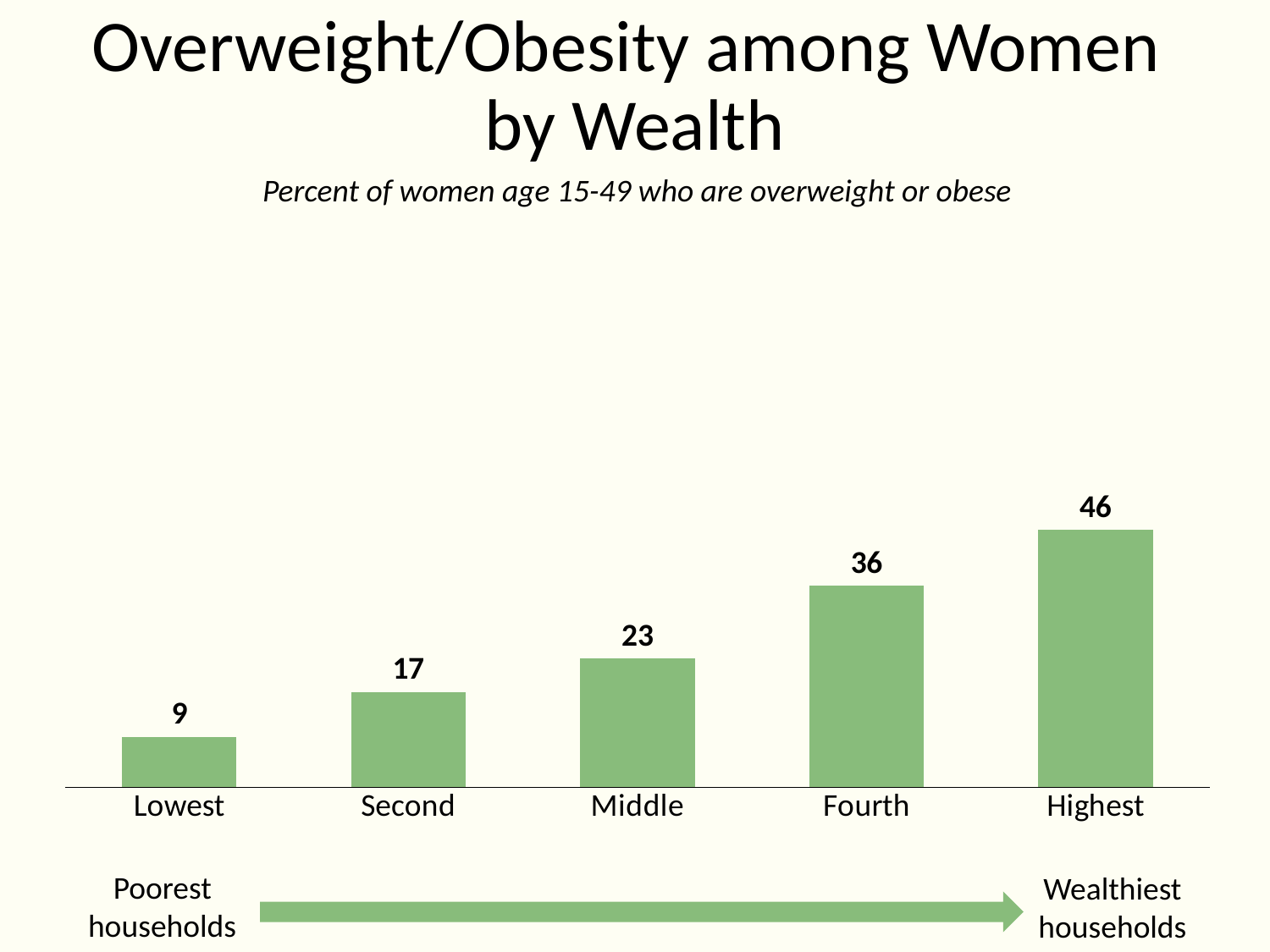

# Overweight/Obesity among Women by Wealth
Percent of women age 15-49 who are overweight or obese

### Chart

| Category | Series 1 |
|---|---|
| Lowest | 9.0 |
| Second | 17.0 |
| Middle | 23.0 |
| Fourth | 36.0 |
| Highest | 46.0 |
Poorest
households
Wealthiest
households